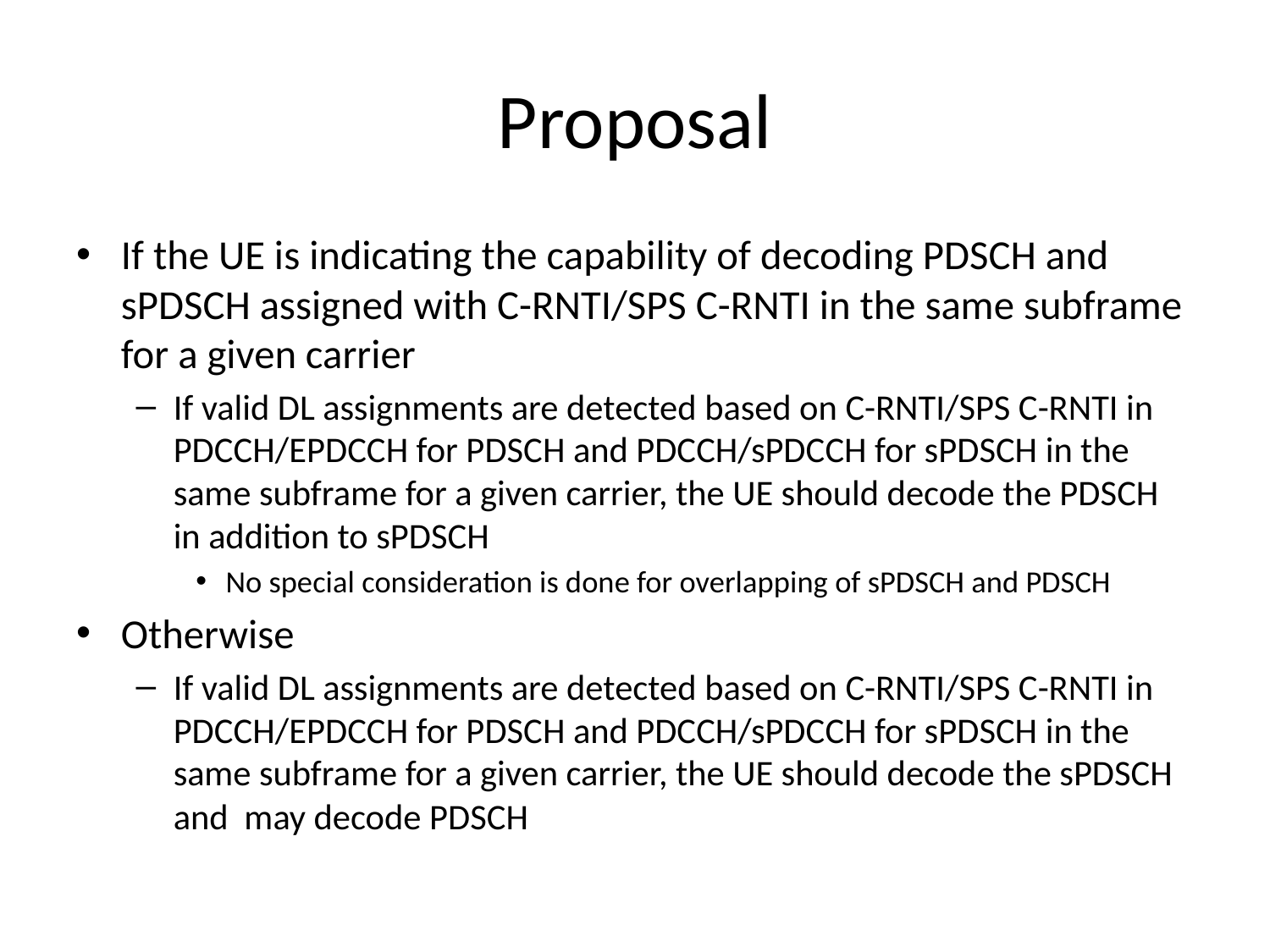

# Proposal
If the UE is indicating the capability of decoding PDSCH and sPDSCH assigned with C-RNTI/SPS C-RNTI in the same subframe for a given carrier
If valid DL assignments are detected based on C-RNTI/SPS C-RNTI in PDCCH/EPDCCH for PDSCH and PDCCH/sPDCCH for sPDSCH in the same subframe for a given carrier, the UE should decode the PDSCH in addition to sPDSCH
No special consideration is done for overlapping of sPDSCH and PDSCH
Otherwise
If valid DL assignments are detected based on C-RNTI/SPS C-RNTI in PDCCH/EPDCCH for PDSCH and PDCCH/sPDCCH for sPDSCH in the same subframe for a given carrier, the UE should decode the sPDSCH and  may decode PDSCH